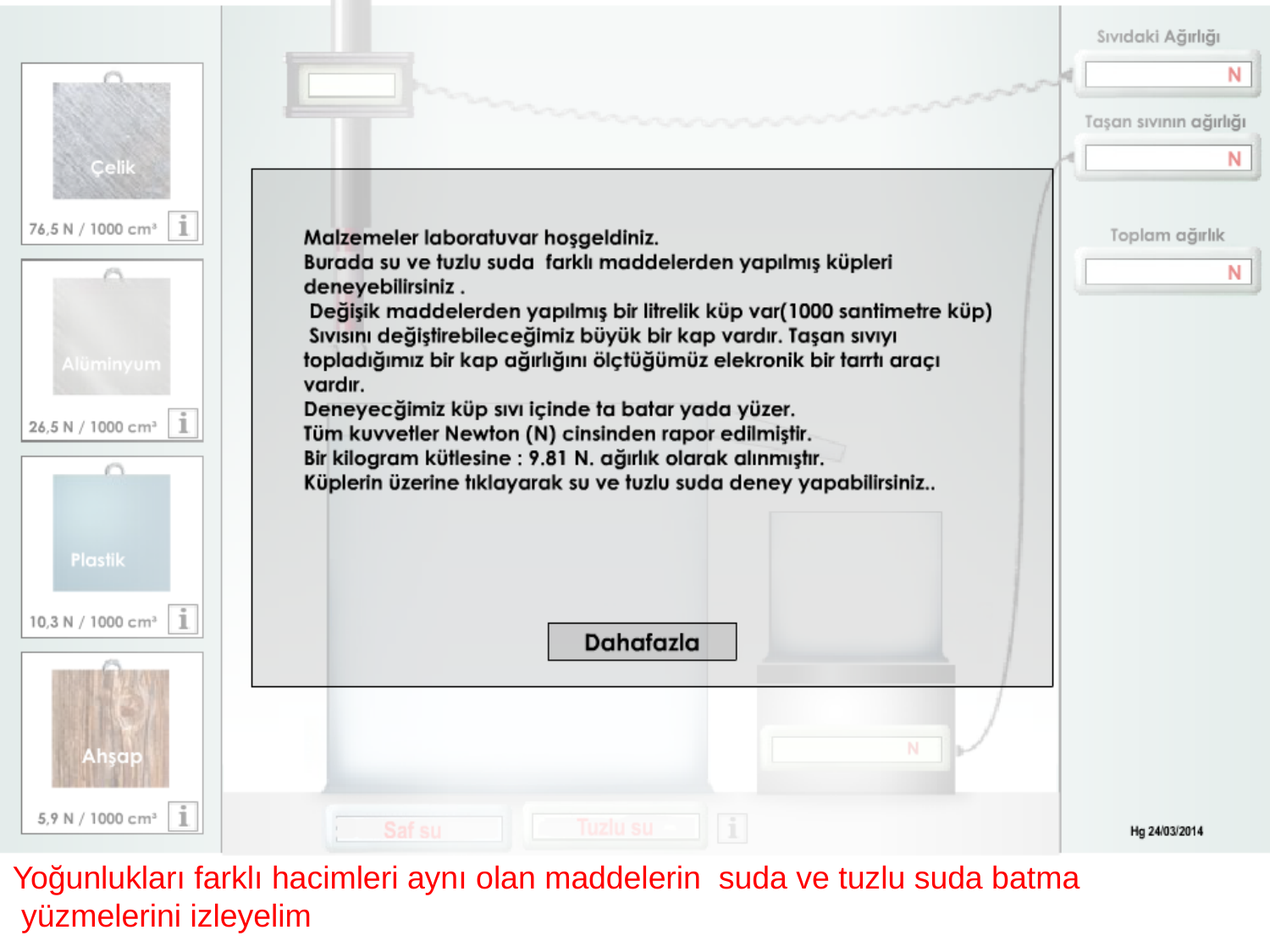

Yoğunlukları farklı hacimleri aynı olan maddelerin  suda ve tuzlu suda batma
 yüzmelerini izleyelim